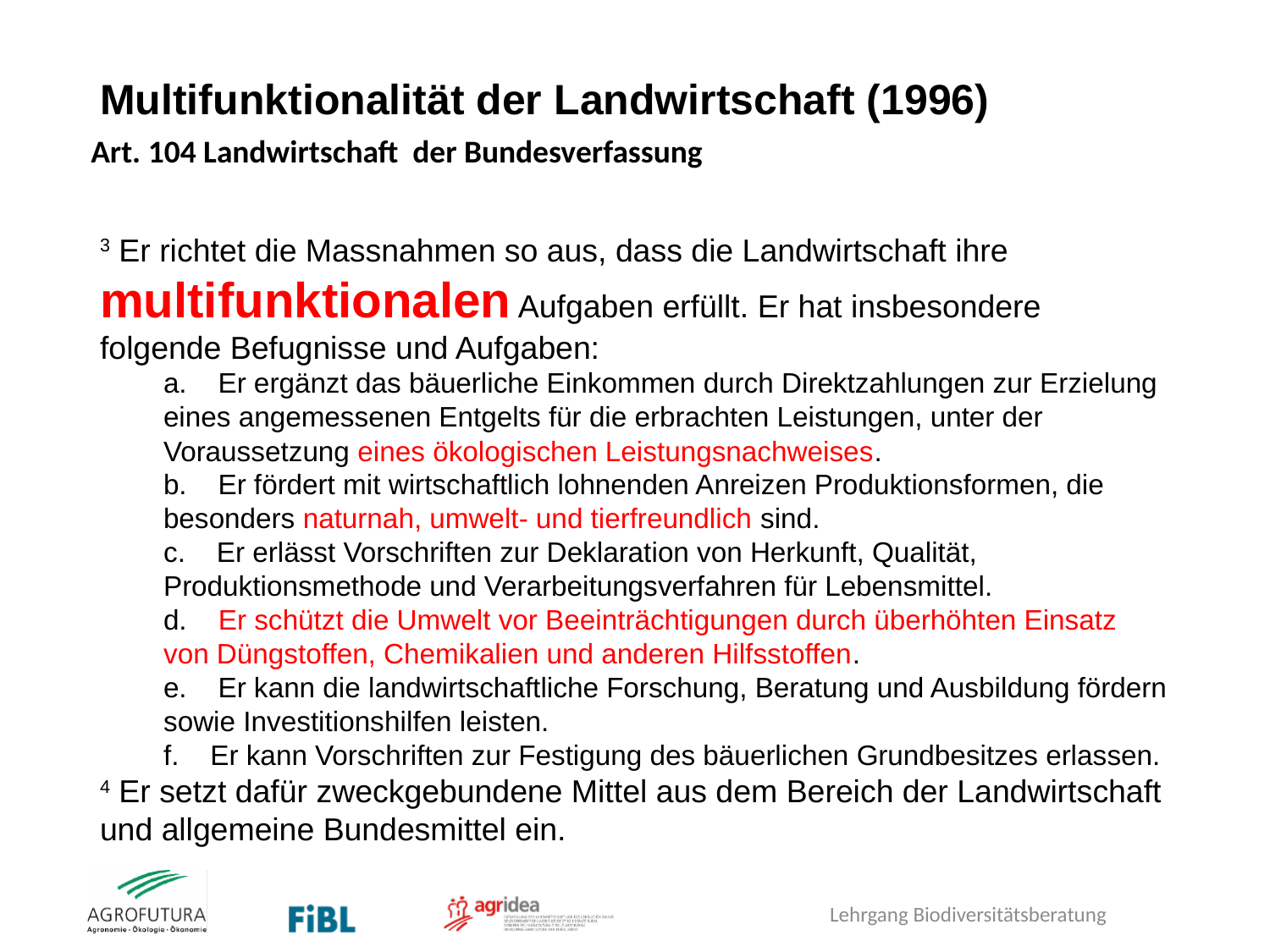

# Multifunktionalität der Landwirtschaft (1996)
Art. 104 Landwirtschaft  der Bundesverfassung
3 Er richtet die Massnahmen so aus, dass die Landwirtschaft ihre multifunktionalen Aufgaben erfüllt. Er hat insbesondere folgende Befugnisse und Aufgaben:
a.    Er ergänzt das bäuerliche Einkommen durch Direktzahlungen zur Erzielung eines angemessenen Entgelts für die erbrachten Leistungen, unter der Voraussetzung eines ökologischen Leistungsnachweises.
b.    Er fördert mit wirtschaftlich lohnenden Anreizen Produktionsformen, die besonders naturnah, umwelt- und tierfreundlich sind.
c.    Er erlässt Vorschriften zur Deklaration von Herkunft, Qualität, Produktionsmethode und Verarbeitungsverfahren für Lebensmittel.
d.    Er schützt die Umwelt vor Beeinträchtigungen durch überhöhten Einsatz von Düngstoffen, Chemikalien und anderen Hilfsstoffen.
e.    Er kann die landwirtschaftliche Forschung, Beratung und Ausbildung fördern sowie Investitionshilfen leisten.
f.    Er kann Vorschriften zur Festigung des bäuerlichen Grundbesitzes erlassen.
4 Er setzt dafür zweckgebundene Mittel aus dem Bereich der Landwirtschaft und allgemeine Bundesmittel ein.
Lehrgang Biodiversitätsberatung